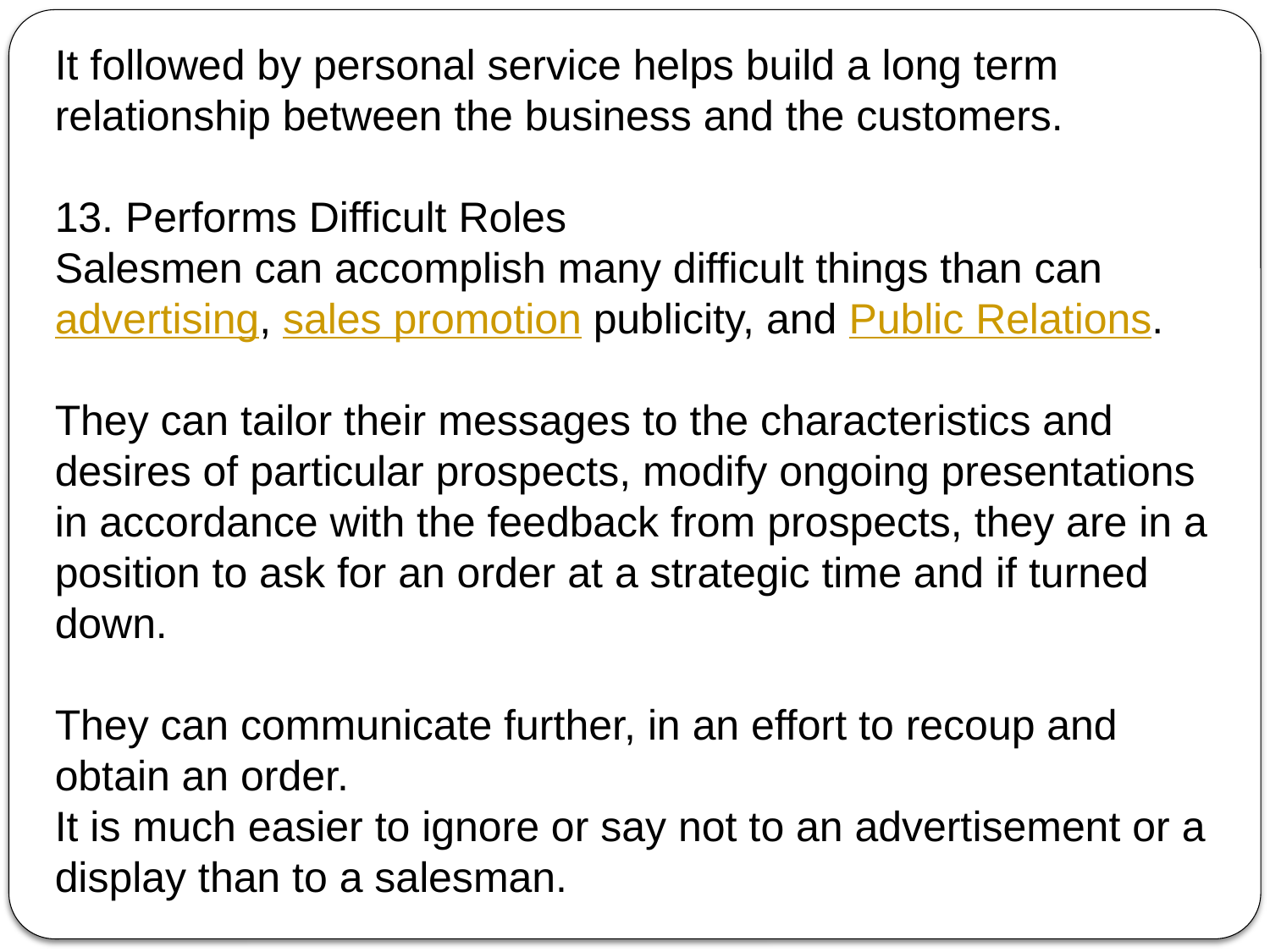

It followed by personal service helps build a long term relationship between the business and the customers.

13. Performs Difficult Roles
Salesmen can accomplish many difficult things than can advertising, sales promotion publicity, and Public Relations.

They can tailor their messages to the characteristics and desires of particular prospects, modify ongoing presentations in accordance with the feedback from prospects, they are in a position to ask for an order at a strategic time and if turned down.

They can communicate further, in an effort to recoup and obtain an order.
It is much easier to ignore or say not to an advertisement or a display than to a salesman.